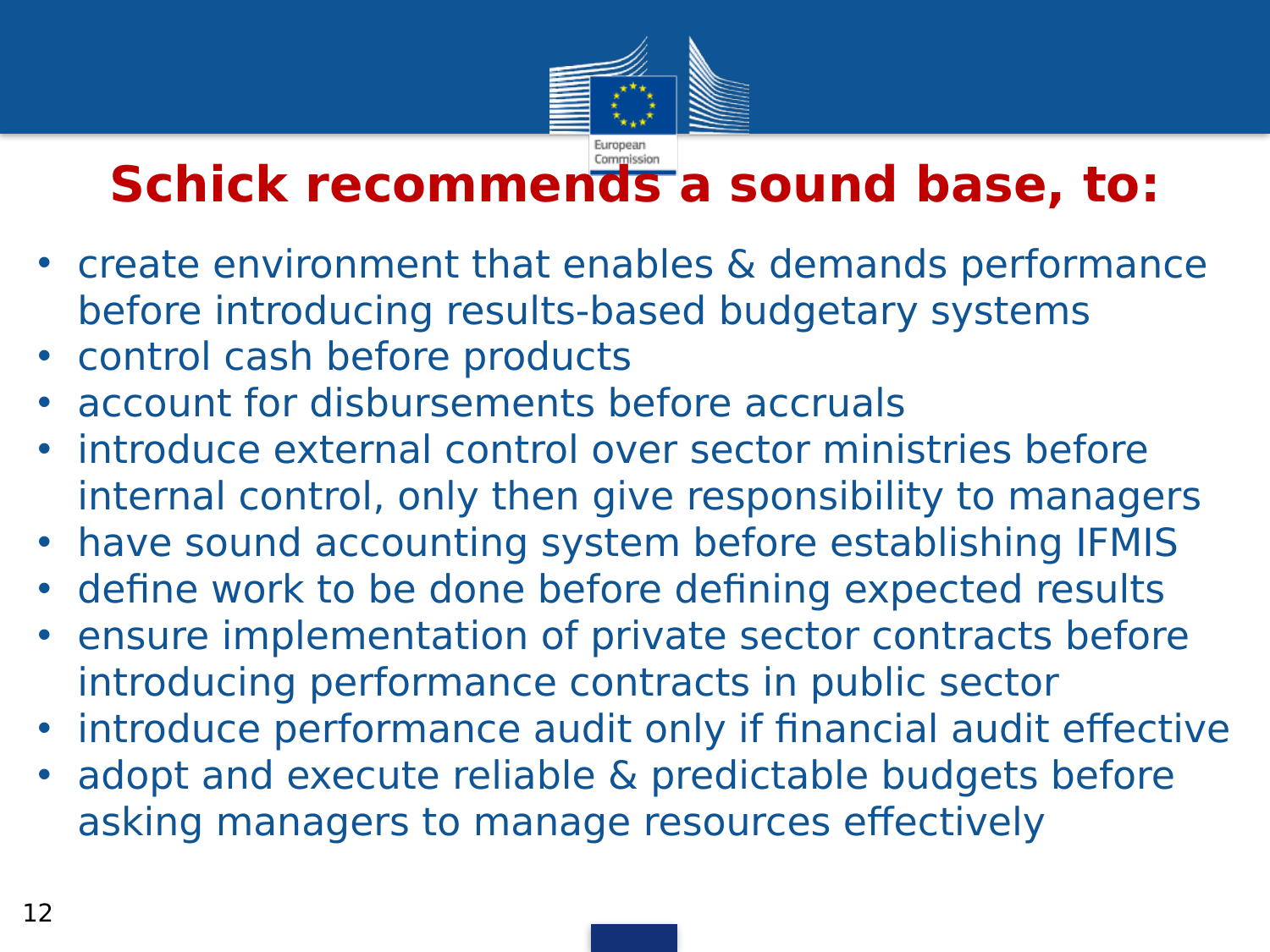

Schick recommends a sound base, to:
create environment that enables & demands performance before introducing results-based budgetary systems
control cash before products
account for disbursements before accruals
introduce external control over sector ministries before internal control, only then give responsibility to managers
have sound accounting system before establishing IFMIS
define work to be done before defining expected results
ensure implementation of private sector contracts before introducing performance contracts in public sector
introduce performance audit only if financial audit effective
adopt and execute reliable & predictable budgets before asking managers to manage resources effectively
12